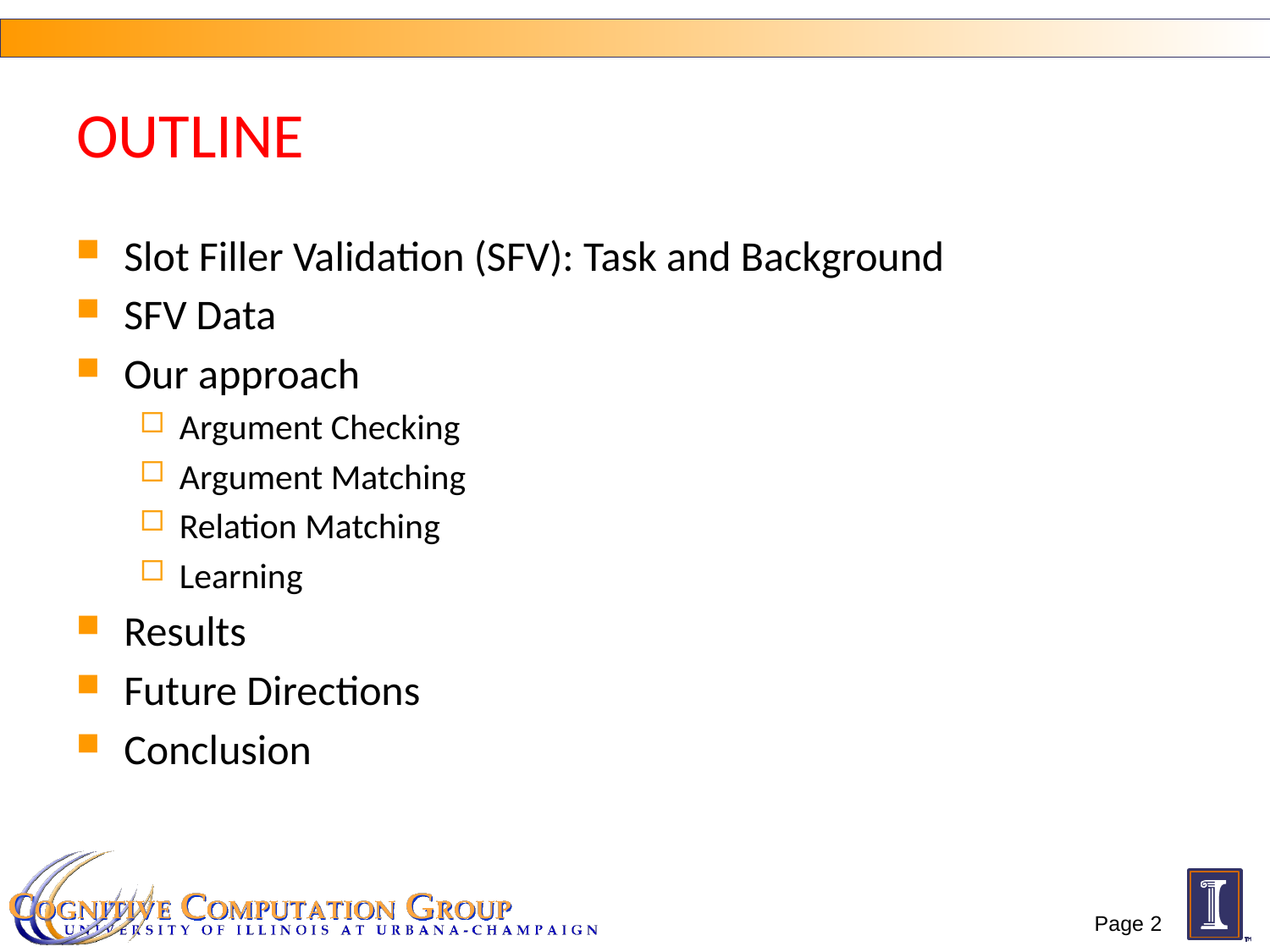

# OUTLINE
Slot Filler Validation (SFV): Task and Background
SFV Data
Our approach
Argument Checking
Argument Matching
Relation Matching
Learning
Results
Future Directions
Conclusion
Page 2